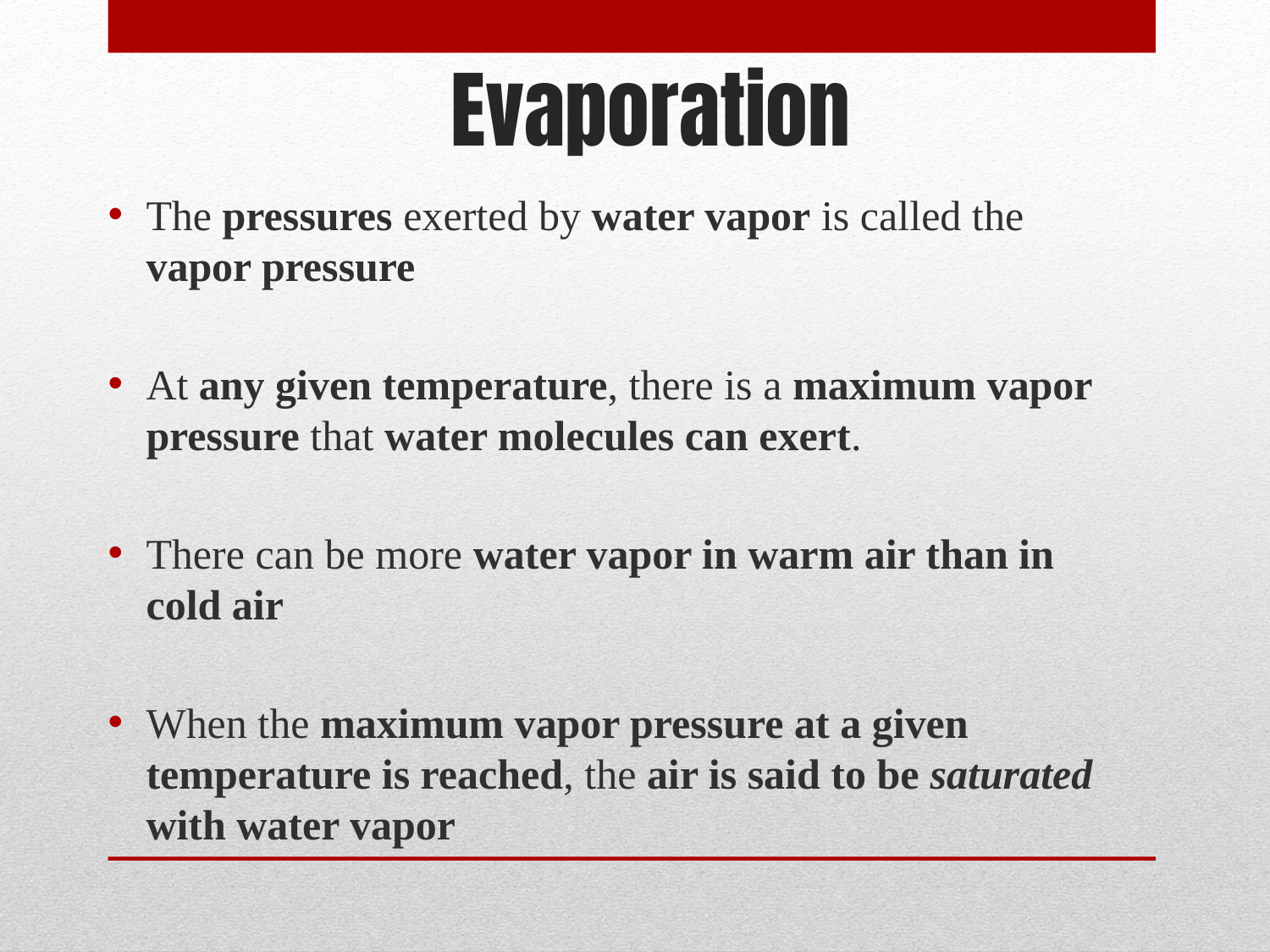

Evaporation
The pressures exerted by water vapor is called the vapor pressure

At any given temperature, there is a maximum vapor pressure that water molecules can exert.

There can be more water vapor in warm air than in cold air

When the maximum vapor pressure at a given temperature is reached, the air is said to be saturated with water vapor